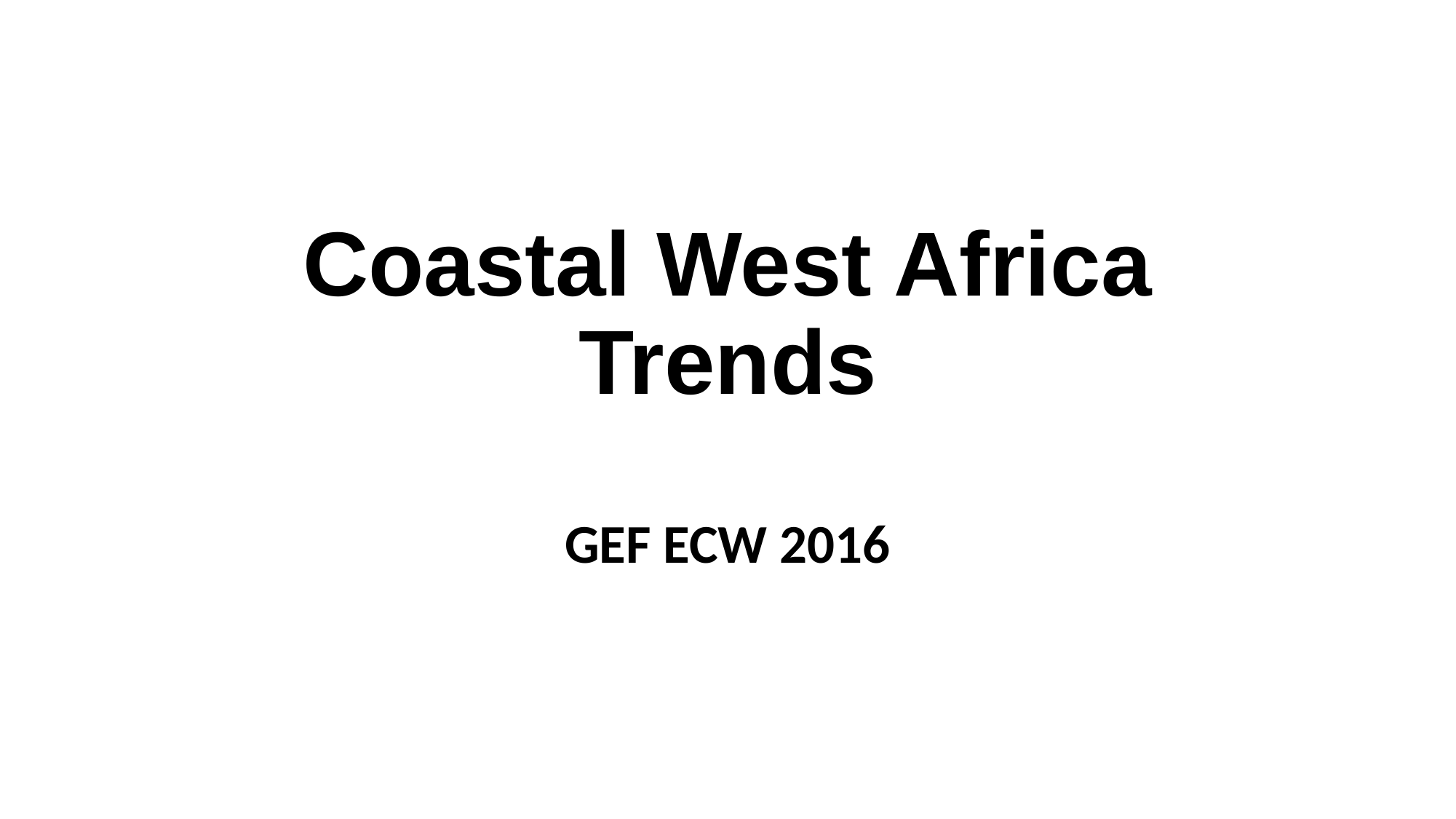

# Coastal West Africa Trends

GEF ECW 2016